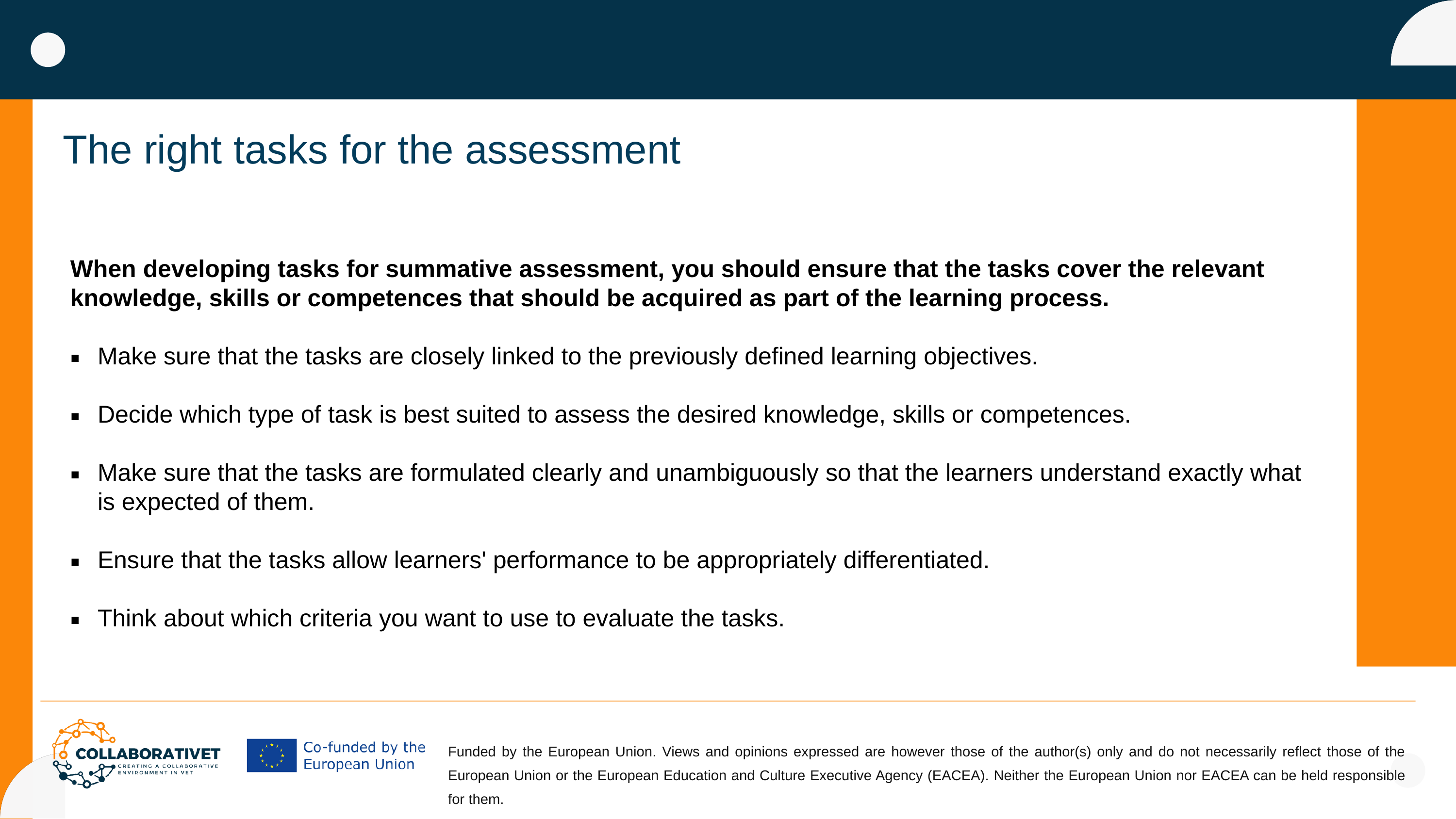

The right tasks for the assessment
When developing tasks for summative assessment, you should ensure that the tasks cover the relevant knowledge, skills or competences that should be acquired as part of the learning process.

Make sure that the tasks are closely linked to the previously defined learning objectives.

Decide which type of task is best suited to assess the desired knowledge, skills or competences.

Make sure that the tasks are formulated clearly and unambiguously so that the learners understand exactly what is expected of them.

Ensure that the tasks allow learners' performance to be appropriately differentiated.

Think about which criteria you want to use to evaluate the tasks.

Funded by the European Union. Views and opinions expressed are however those of the author(s) only and do not necessarily reflect those of the European Union or the European Education and Culture Executive Agency (EACEA). Neither the European Union nor EACEA can be held responsible for them.